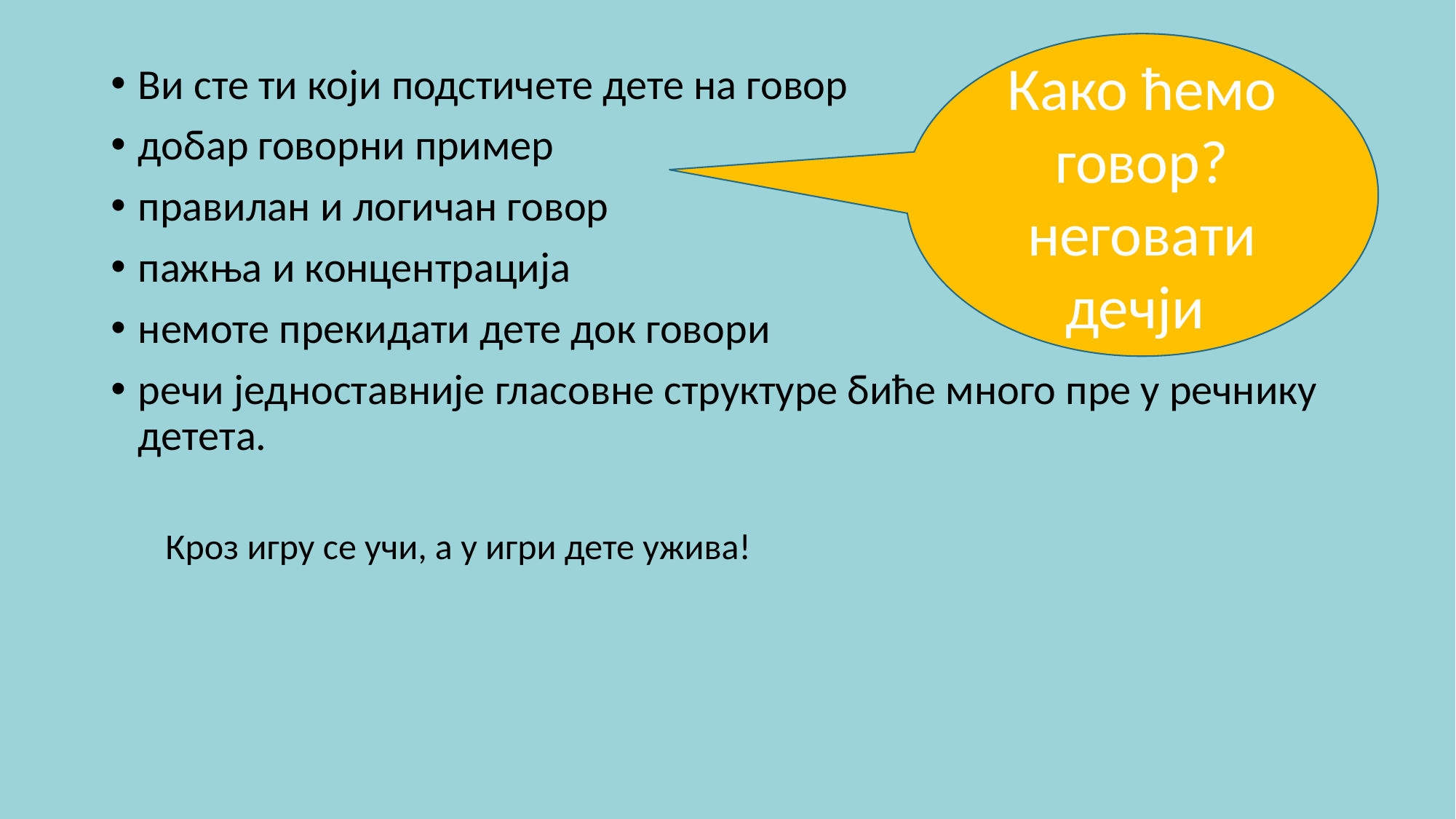

Како ћемо говор? неговати дечји
Ви сте ти који подстичете дете на говор
добар говорни пример
правилан и логичан говор
пажња и концентрација
немоте прекидати дете док говори
речи једноставније гласовне структуре биће много пре у речнику детета.

Кроз игру се учи, а у игри дете ужива!